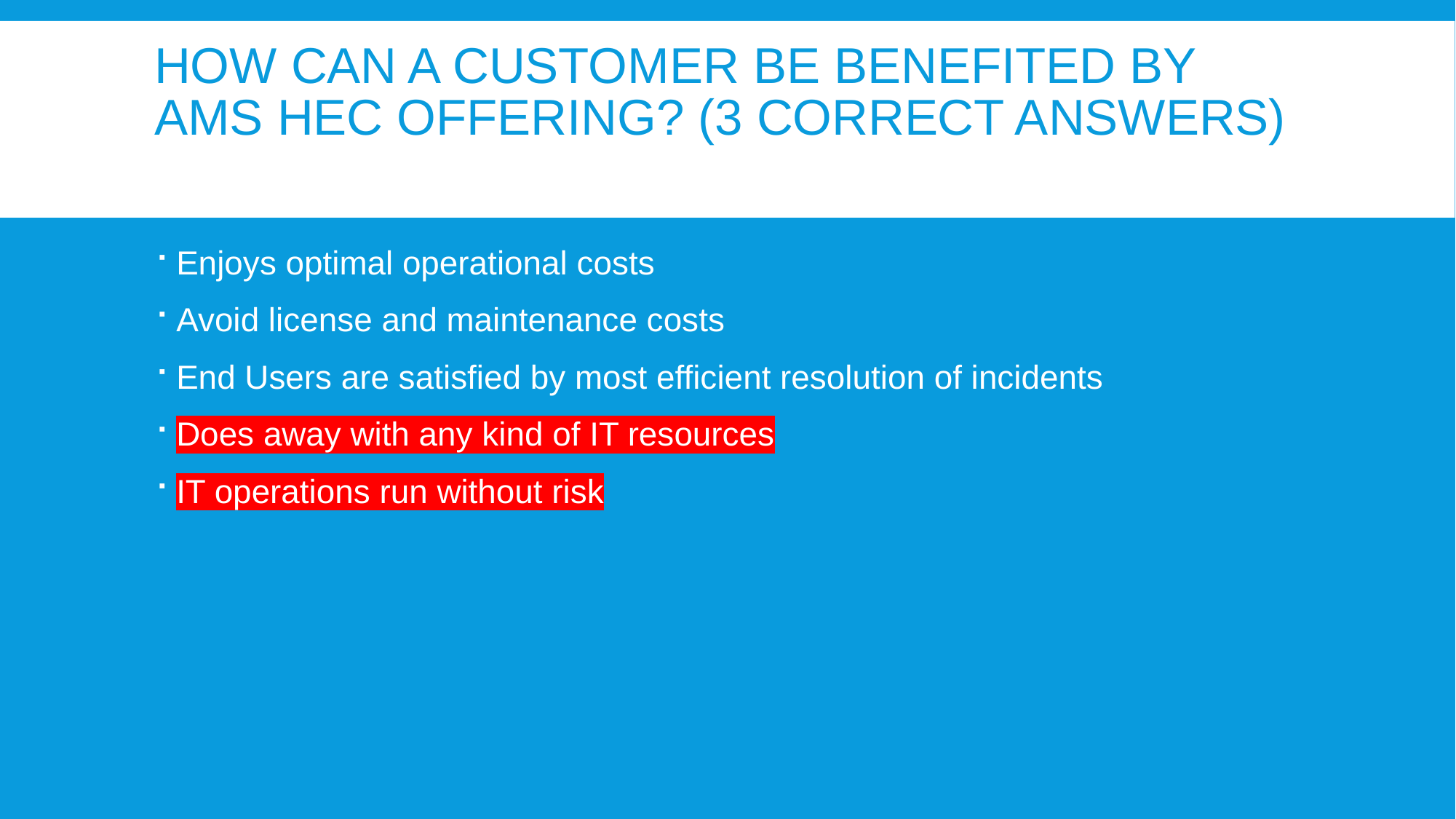

# How can a customer be benefited by AMS HEC offering? (3 correct answers)
Enjoys optimal operational costs
Avoid license and maintenance costs
End Users are satisfied by most efficient resolution of incidents
Does away with any kind of IT resources
IT operations run without risk